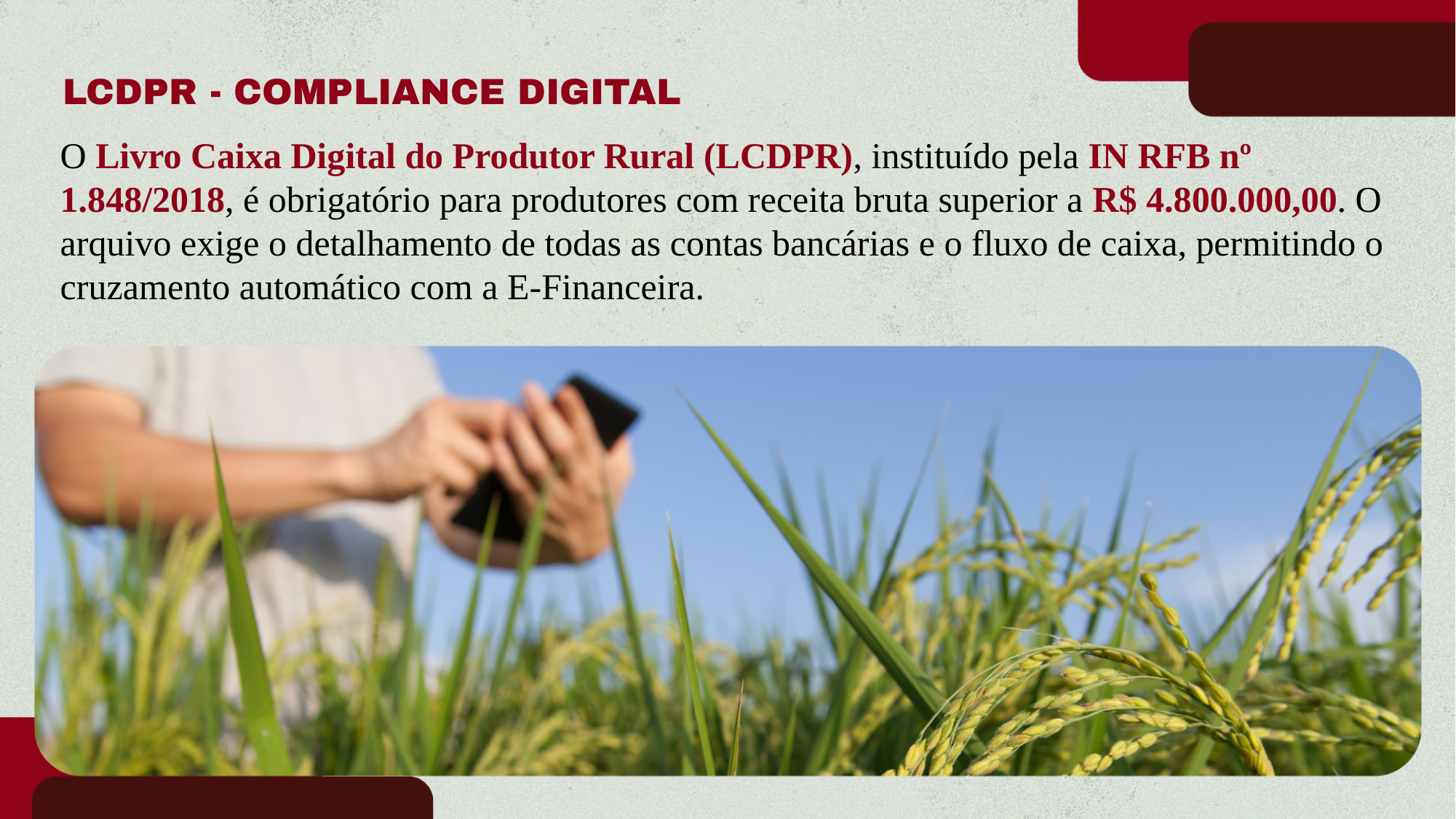

LCDPR - COMPLIANCE DIGITAL
O Livro Caixa Digital do Produtor Rural (LCDPR), instituído pela IN RFB nº 1.848/2018, é obrigatório para produtores com receita bruta superior a R$ 4.800.000,00. O arquivo exige o detalhamento de todas as contas bancárias e o fluxo de caixa, permitindo o cruzamento automático com a E-Financeira.